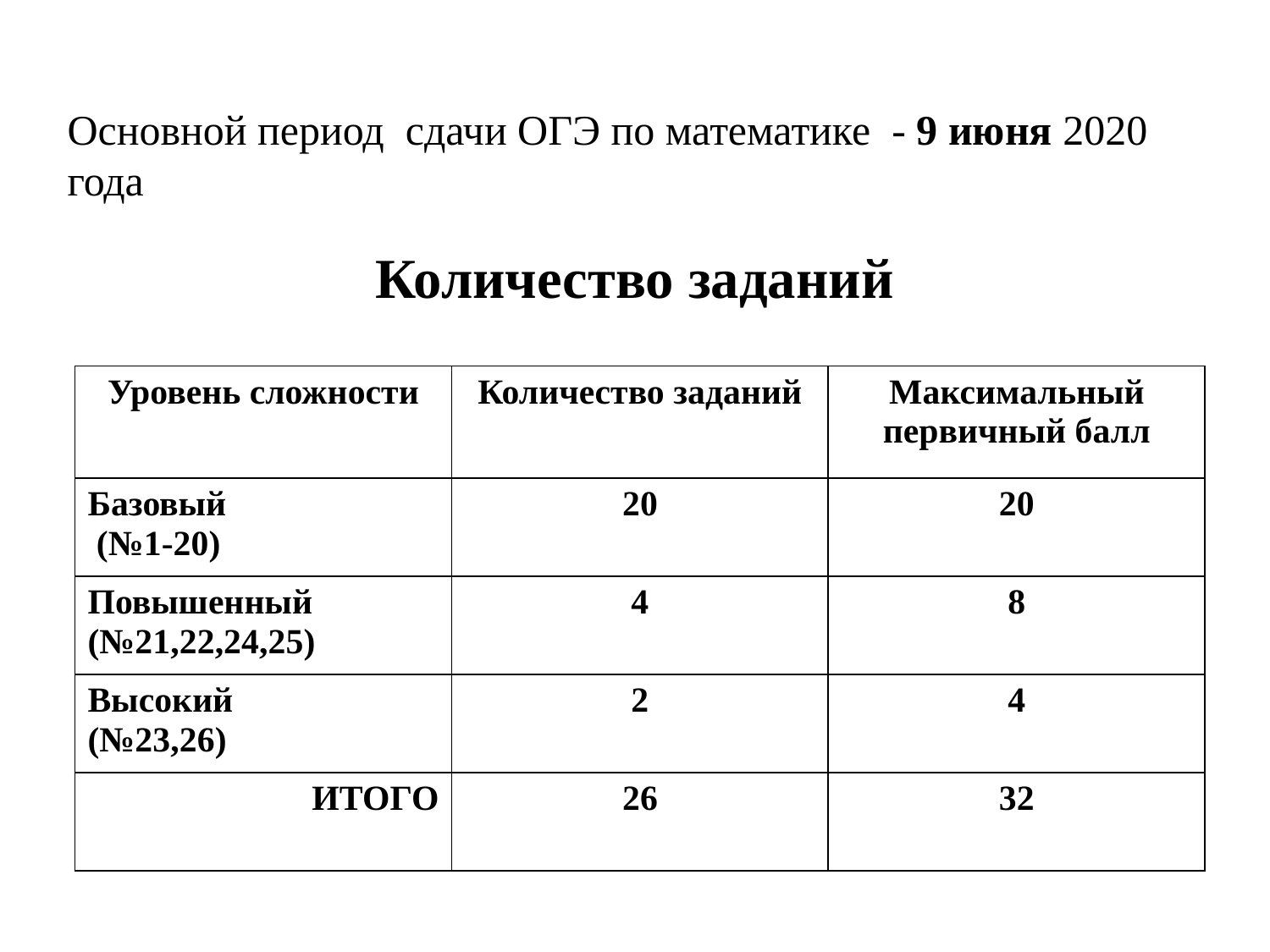

Основной период  сдачи ОГЭ по математике  - 9 июня 2020 года
Количество заданий
| Уровень сложности | Количество заданий | Максимальный первичный балл |
| --- | --- | --- |
| Базовый (№1-20) | 20 | 20 |
| Повышенный (№21,22,24,25) | 4 | 8 |
| Высокий (№23,26) | 2 | 4 |
| ИТОГО | 26 | 32 |